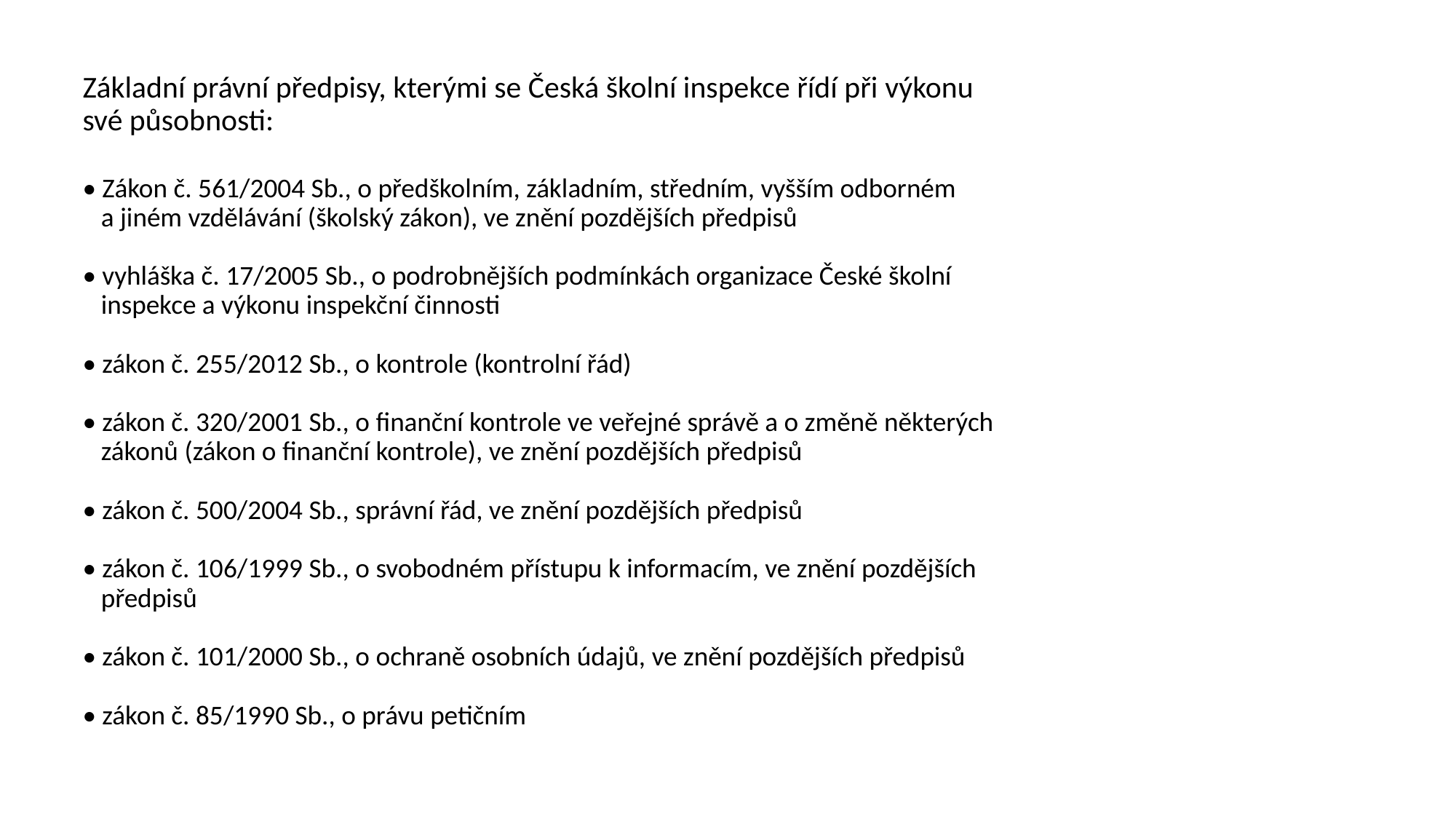

# Základní právní předpisy, kterými se Česká školní inspekce řídí při výkonu své působnosti:
• Zákon č. 561/2004 Sb., o předškolním, základním, středním, vyšším odborném
   a jiném vzdělávání (školský zákon), ve znění pozdějších předpisů
• vyhláška č. 17/2005 Sb., o podrobnějších podmínkách organizace České školní
   inspekce a výkonu inspekční činnosti
• zákon č. 255/2012 Sb., o kontrole (kontrolní řád)
• zákon č. 320/2001 Sb., o finanční kontrole ve veřejné správě a o změně některých
   zákonů (zákon o finanční kontrole), ve znění pozdějších předpisů
• zákon č. 500/2004 Sb., správní řád, ve znění pozdějších předpisů
• zákon č. 106/1999 Sb., o svobodném přístupu k informacím, ve znění pozdějších
   předpisů
• zákon č. 101/2000 Sb., o ochraně osobních údajů, ve znění pozdějších předpisů
• zákon č. 85/1990 Sb., o právu petičním